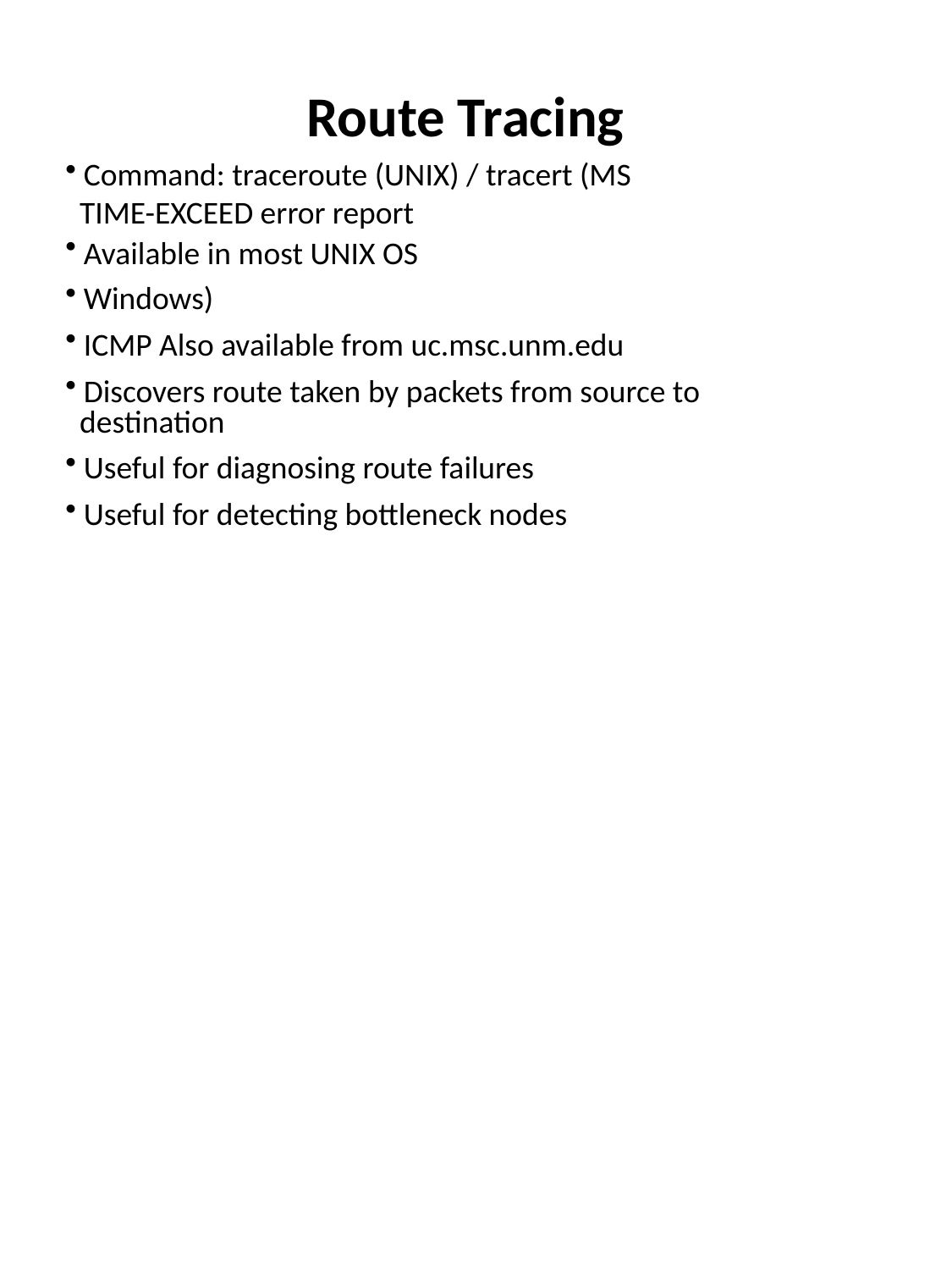

Route Tracing
 Command: traceroute (UNIX) / tracert (MS
  TIME-EXCEED error report
 Available in most UNIX OS
 Windows)
 ICMP Also available from uc.msc.unm.edu
 Discovers route taken by packets from source to
  destination
 Useful for diagnosing route failures
 Useful for detecting bottleneck nodes